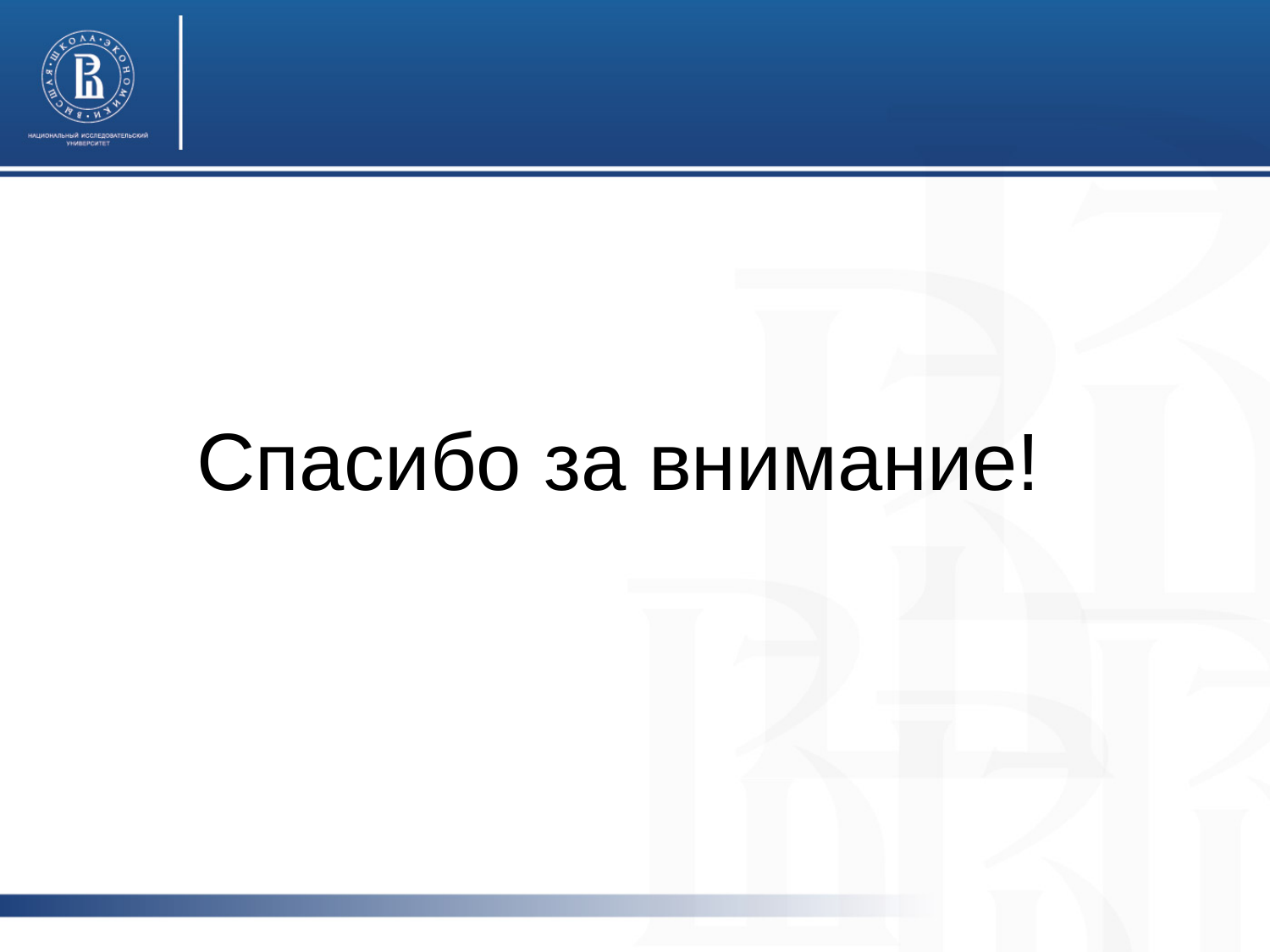

#
Спасибо за внимание!
Высшая школа экономики, 201